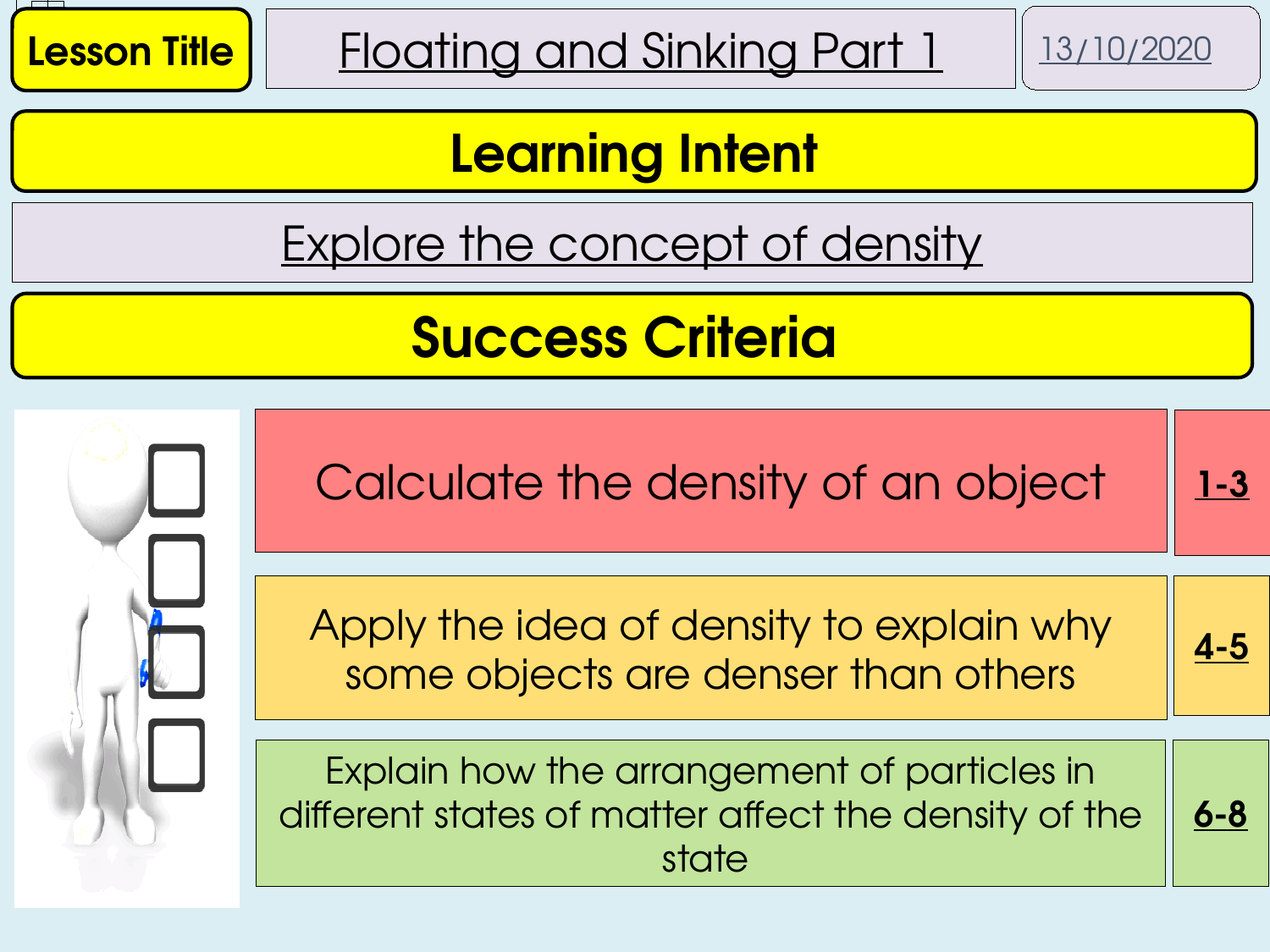

13/10/2020
Floating and Sinking Part 1
Explore the concept of density
Calculate the density of an object
1-3
Apply the idea of density to explain why some objects are denser than others
4-5
Explain how the arrangement of particles in different states of matter affect the density of the state
6-8